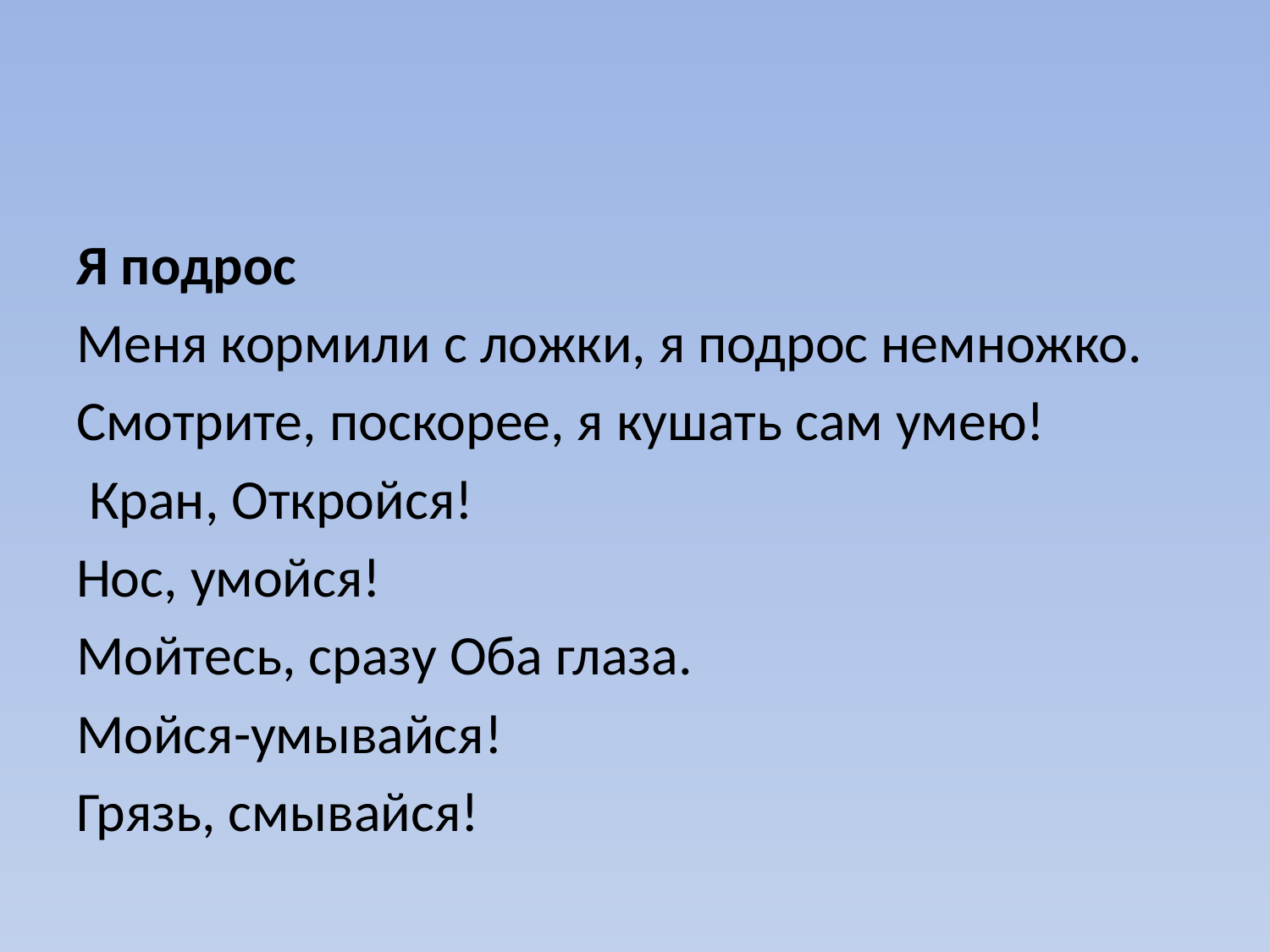

#
Я подрос
Меня кормили с ложки, я подрос немножко.
Смотрите, поскорее, я кушать сам умею!
 Кран, Откройся!
Нос, умойся!
Мойтесь, сразу Оба глаза.
Мойся-умывайся!
Грязь, смывайся!